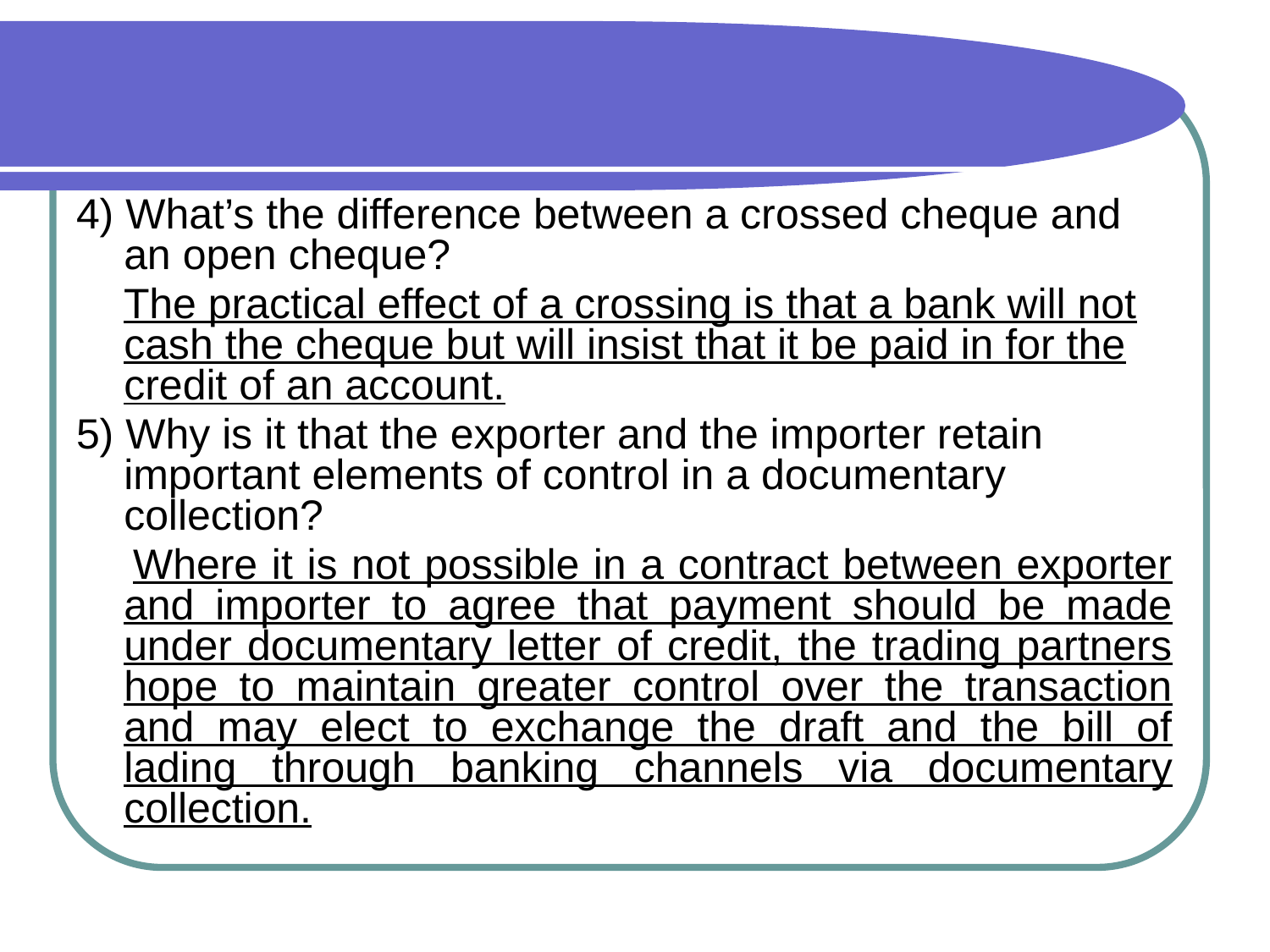

#
4) What’s the difference between a crossed cheque and an open cheque?
    The practical effect of a crossing is that a bank will not cash the cheque but will insist that it be paid in for the credit of an account.
5) Why is it that the exporter and the importer retain important elements of control in a documentary collection?
    Where it is not possible in a contract between exporter and importer to agree that payment should be made under documentary letter of credit, the trading partners hope to maintain greater control over the transaction and may elect to exchange the draft and the bill of lading through banking channels via documentary collection.